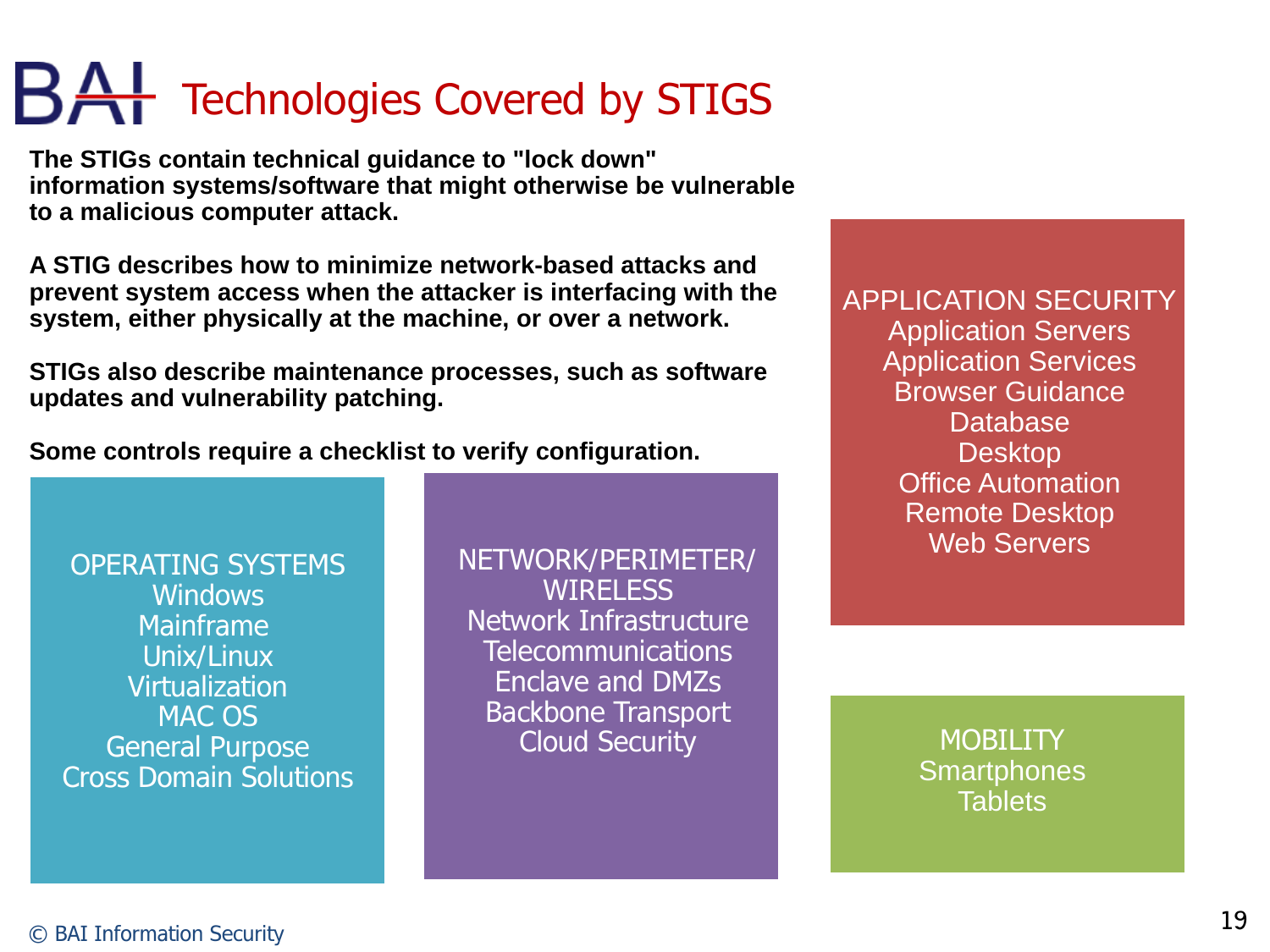

# Technologies Covered by STIGS
The STIGs contain technical guidance to "lock down" information systems/software that might otherwise be vulnerable to a malicious computer attack.

A STIG describes how to minimize network-based attacks and prevent system access when the attacker is interfacing with the system, either physically at the machine, or over a network.

STIGs also describe maintenance processes, such as software updates and vulnerability patching.

Some controls require a checklist to verify configuration.
APPLICATION SECURITY
Application Servers
Application Services
Browser Guidance
Database
Desktop
Office Automation
Remote Desktop
Web Servers

NETWORK/PERIMETER/
WIRELESS
Network Infrastructure
Telecommunications
Enclave and DMZs
Backbone Transport
Cloud Security

OPERATING SYSTEMS
Windows
Mainframe
Unix/Linux
Virtualization
MAC OS
General Purpose
Cross Domain Solutions

MOBILITY
Smartphones
Tablets